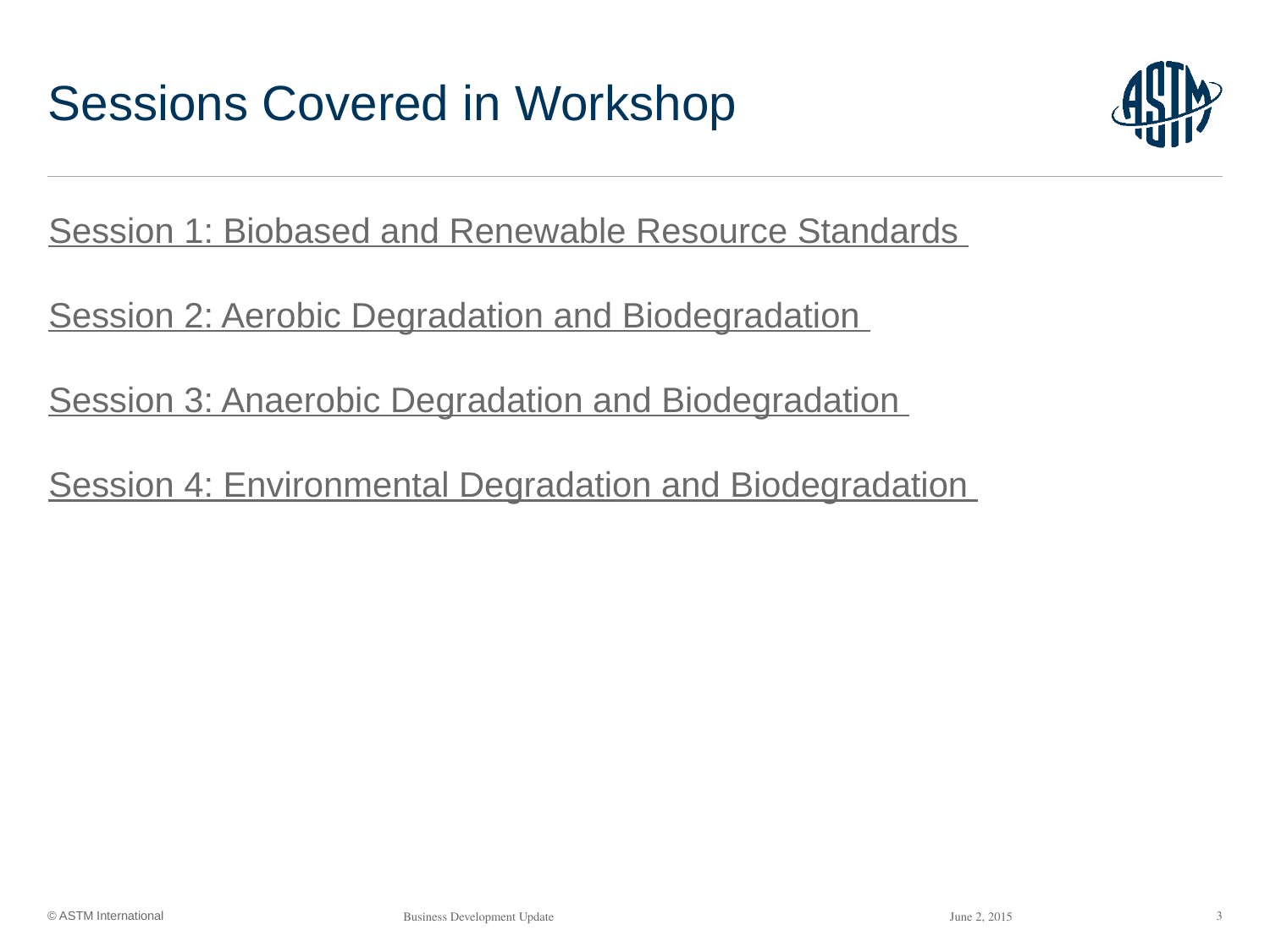

# Sessions Covered in Workshop
Session 1: Biobased and Renewable Resource Standards

Session 2: Aerobic Degradation and Biodegradation

Session 3: Anaerobic Degradation and Biodegradation

Session 4: Environmental Degradation and Biodegradation
June 2, 2015
Business Development Update
3